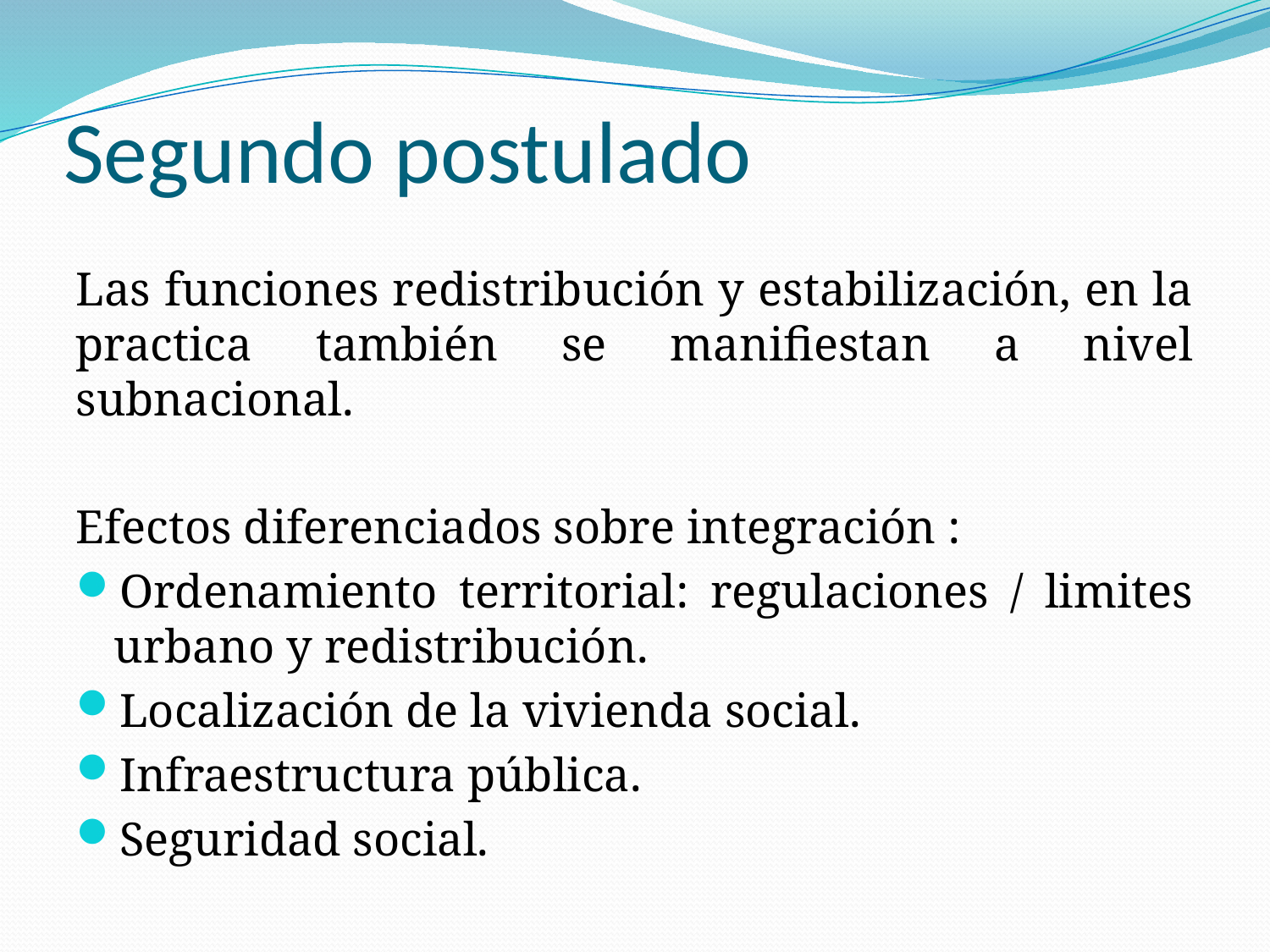

# Segundo postulado
Las funciones redistribución y estabilización, en la practica también se manifiestan a nivel subnacional.

Efectos diferenciados sobre integración :
Ordenamiento territorial: regulaciones / limites urbano y redistribución.
Localización de la vivienda social.
Infraestructura pública.
Seguridad social.